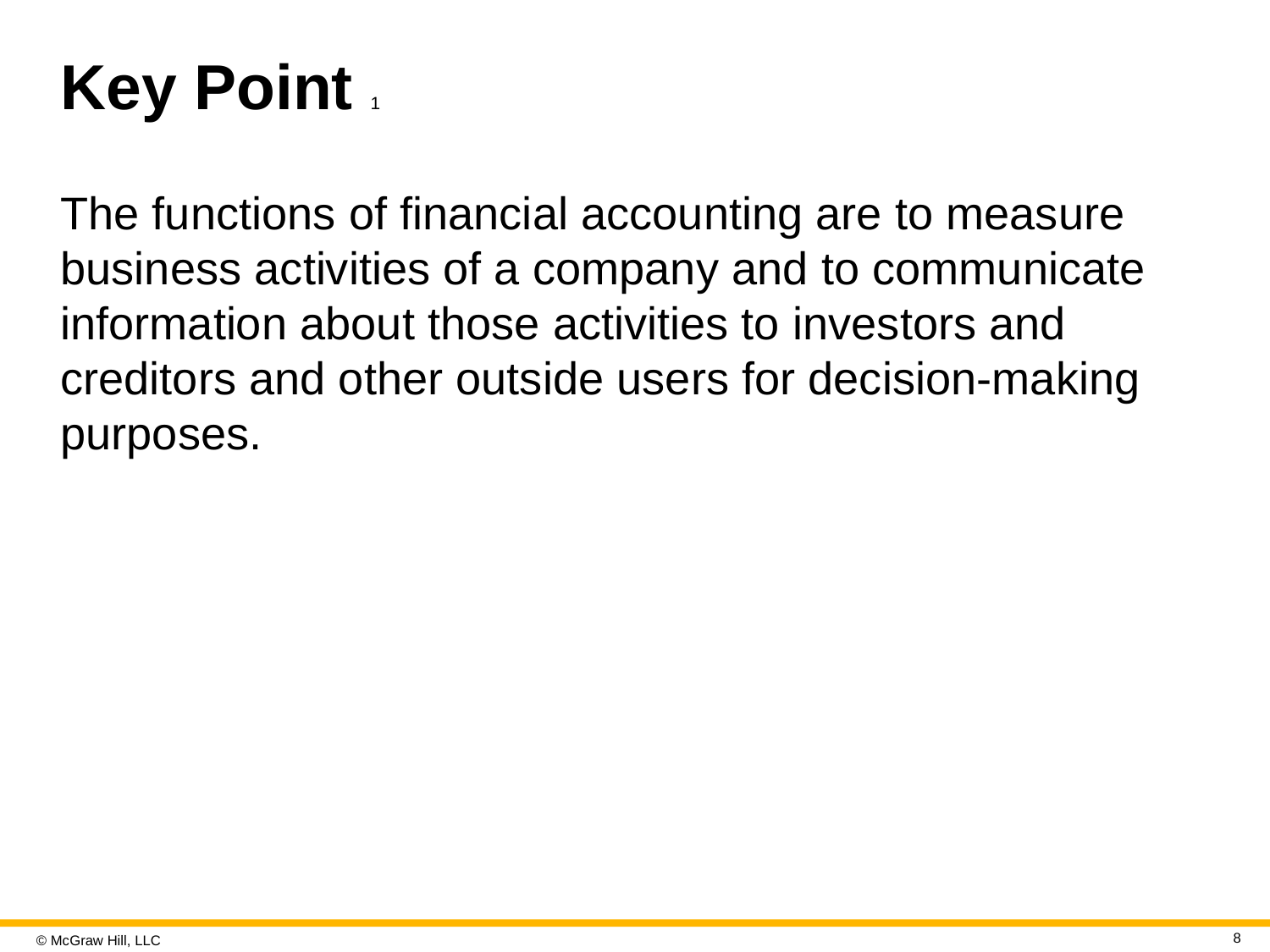

# Key Point 1
The functions of financial accounting are to measure business activities of a company and to communicate information about those activities to investors and creditors and other outside users for decision-making purposes.
8